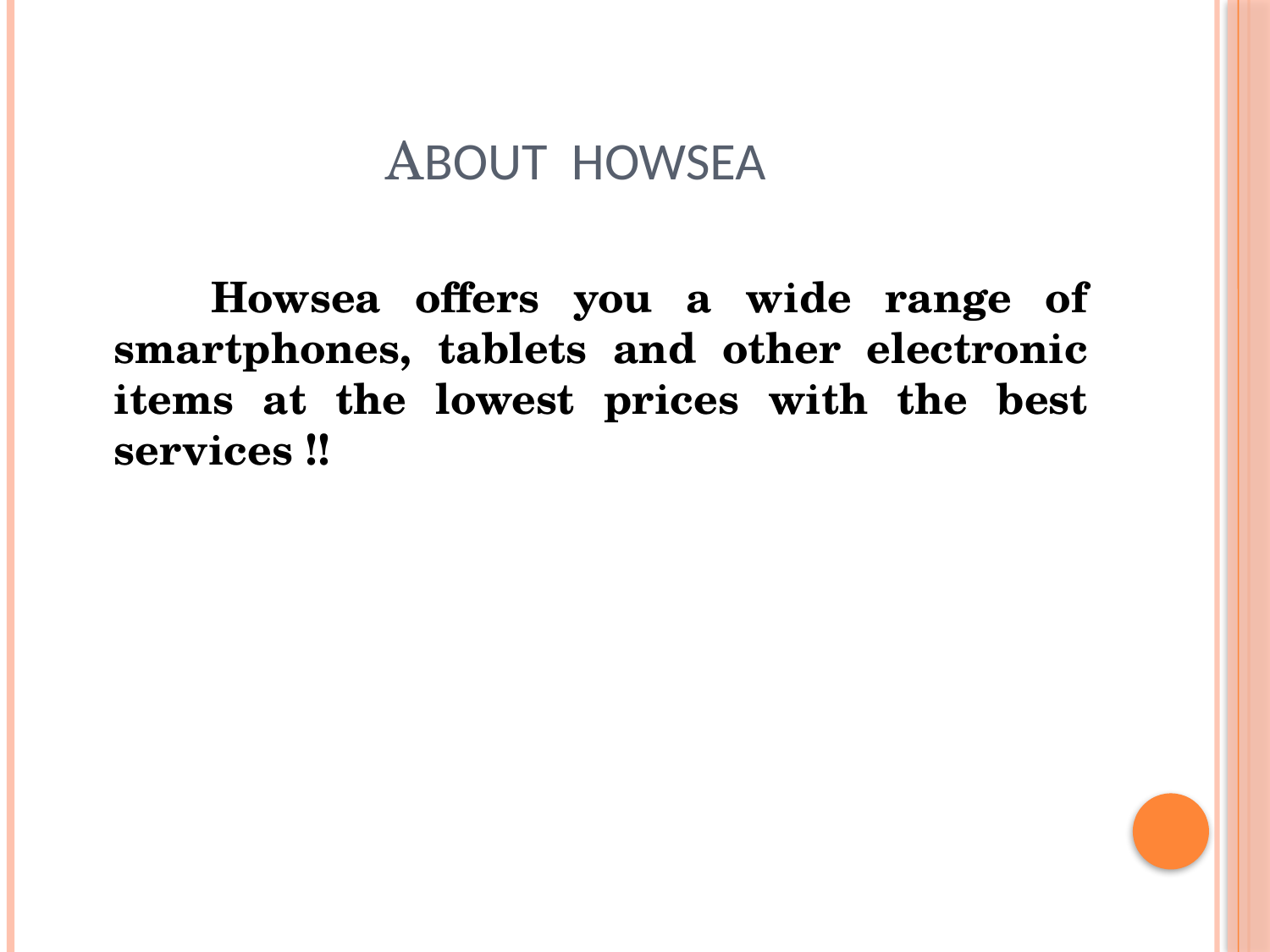

# ABOUT  HOWSEA
    Howsea offers you a wide range of smartphones, tablets and other electronic items at the lowest prices with the best services !!